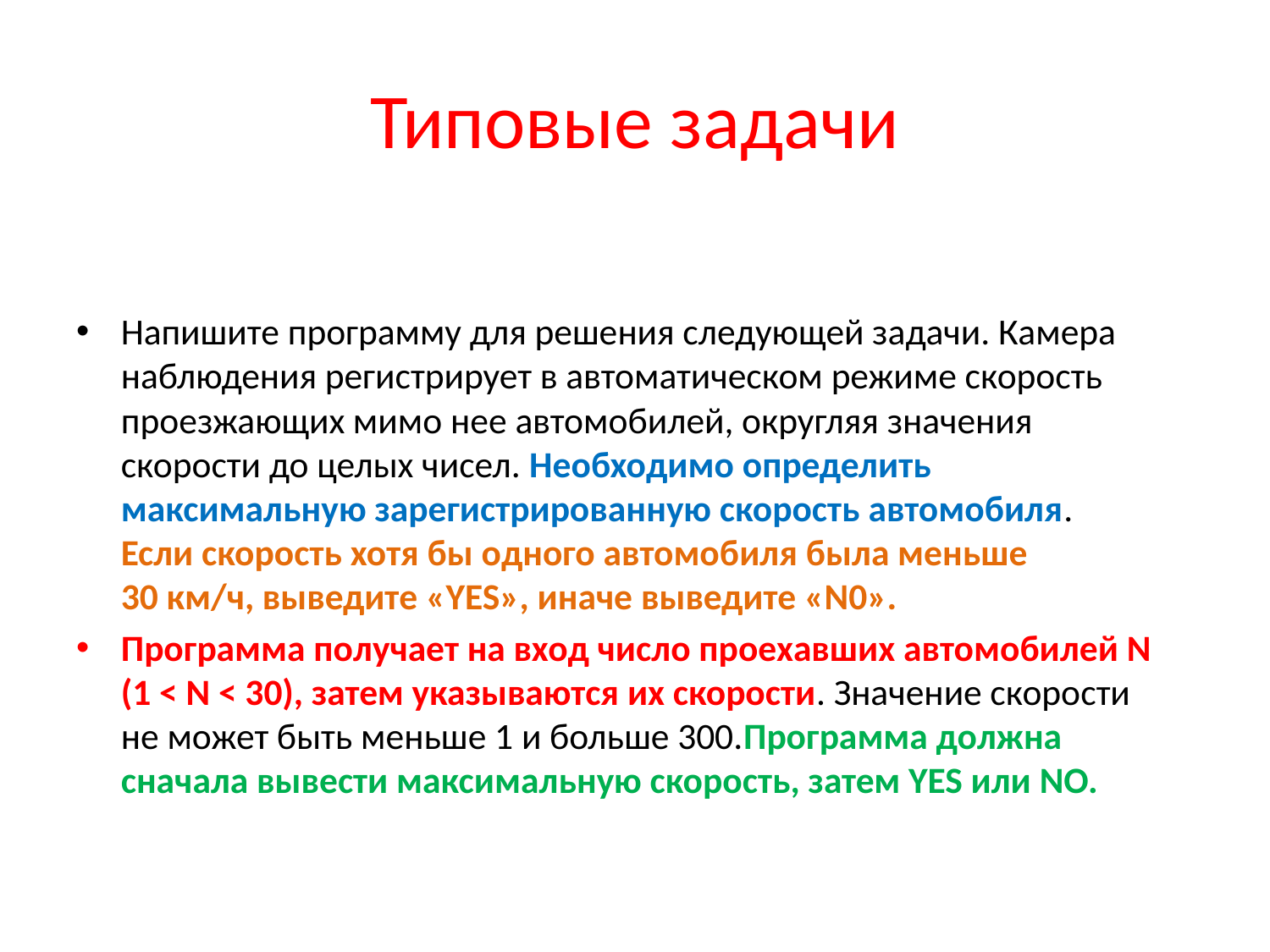

# Типовые задачи
Напишите программу для решения следующей задачи. Камера наблюдения регистрирует в автоматическом режиме скорость проезжающих мимо нее автомобилей, округляя значения скорости до целых чисел. Необходимо определить максимальную зарегистрированную скорость автомобиля. Если скорость хотя бы одного автомобиля была меньше 30 км/ч, выведите «YES», иначе выведите «N0».
Программа получает на вход число проехавших автомобилей N (1 < N < 30), затем указываются их скорости. Значение скорости не может быть меньше 1 и больше 300.Программа должна сначала вывести максимальную скорость, затем YES или NO.